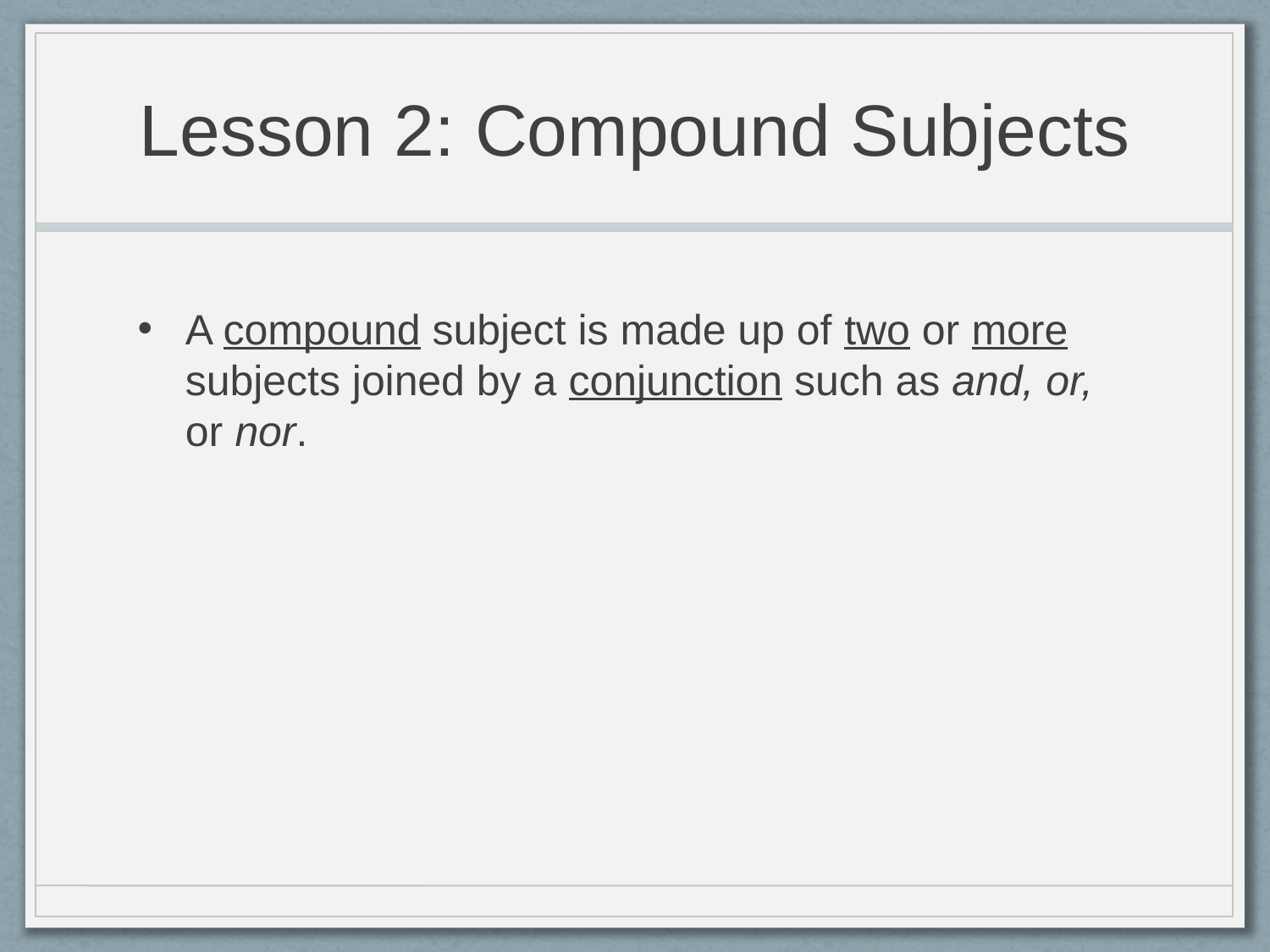

# Lesson 2: Compound Subjects
A compound subject is made up of two or more subjects joined by a conjunction such as and, or, or nor.